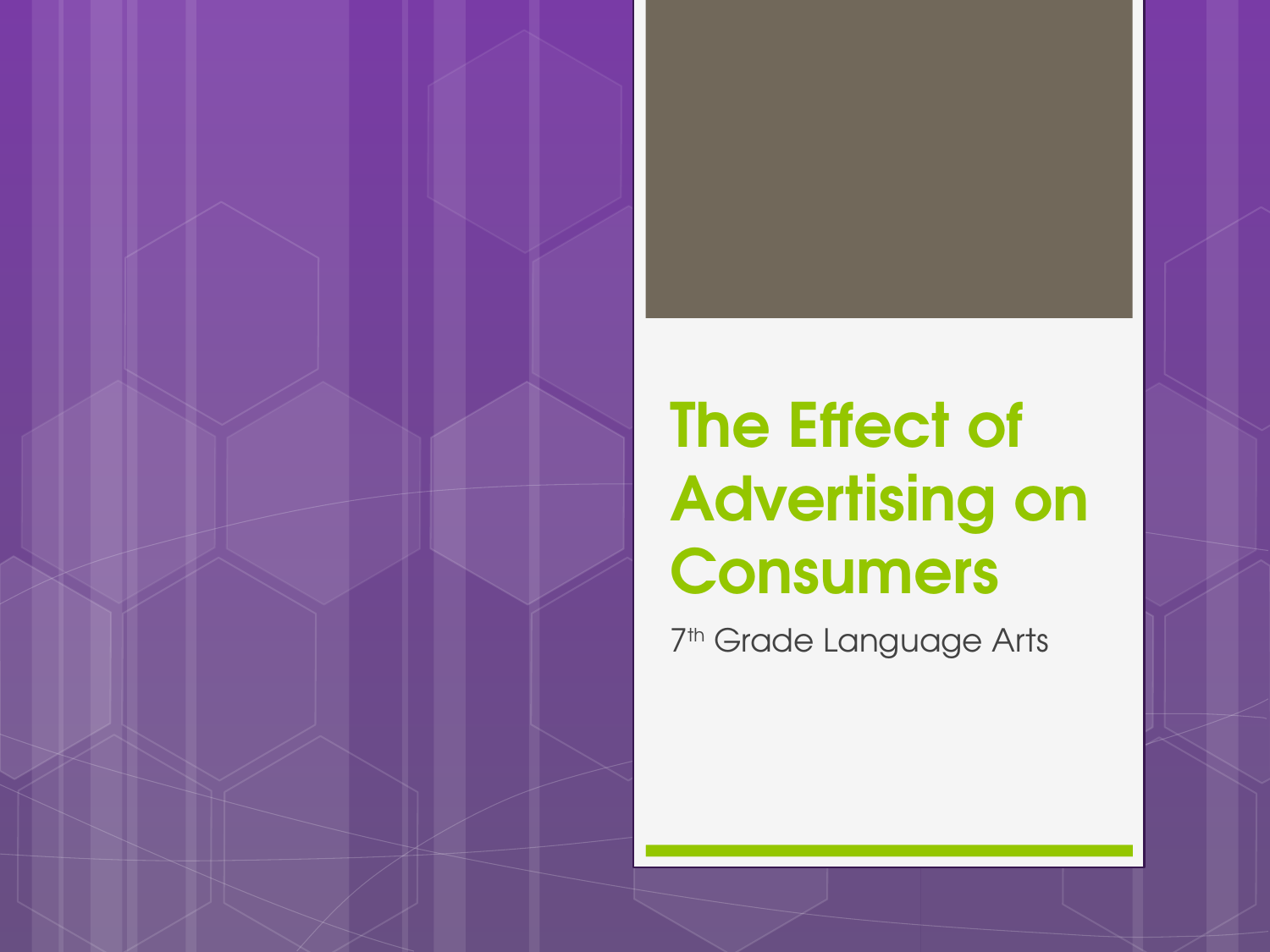

# The Effect of Advertising on Consumers
7th Grade Language Arts